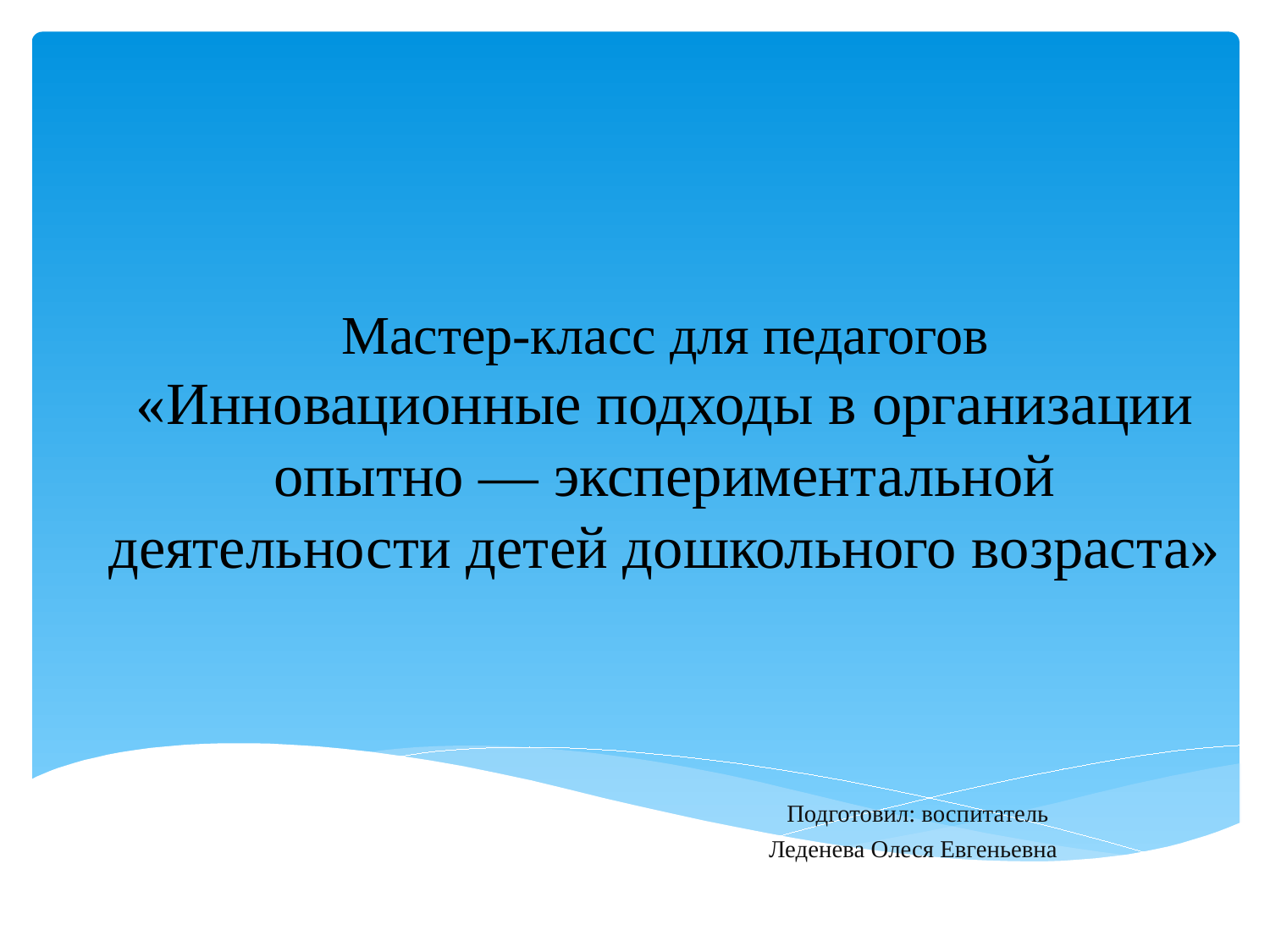

# Мастер-класс для педагогов «Инновационные подходы в организации опытно — экспериментальной деятельности детей дошкольного возраста» Подготовил: воспитатель Леденева Олеся Евгеньевна